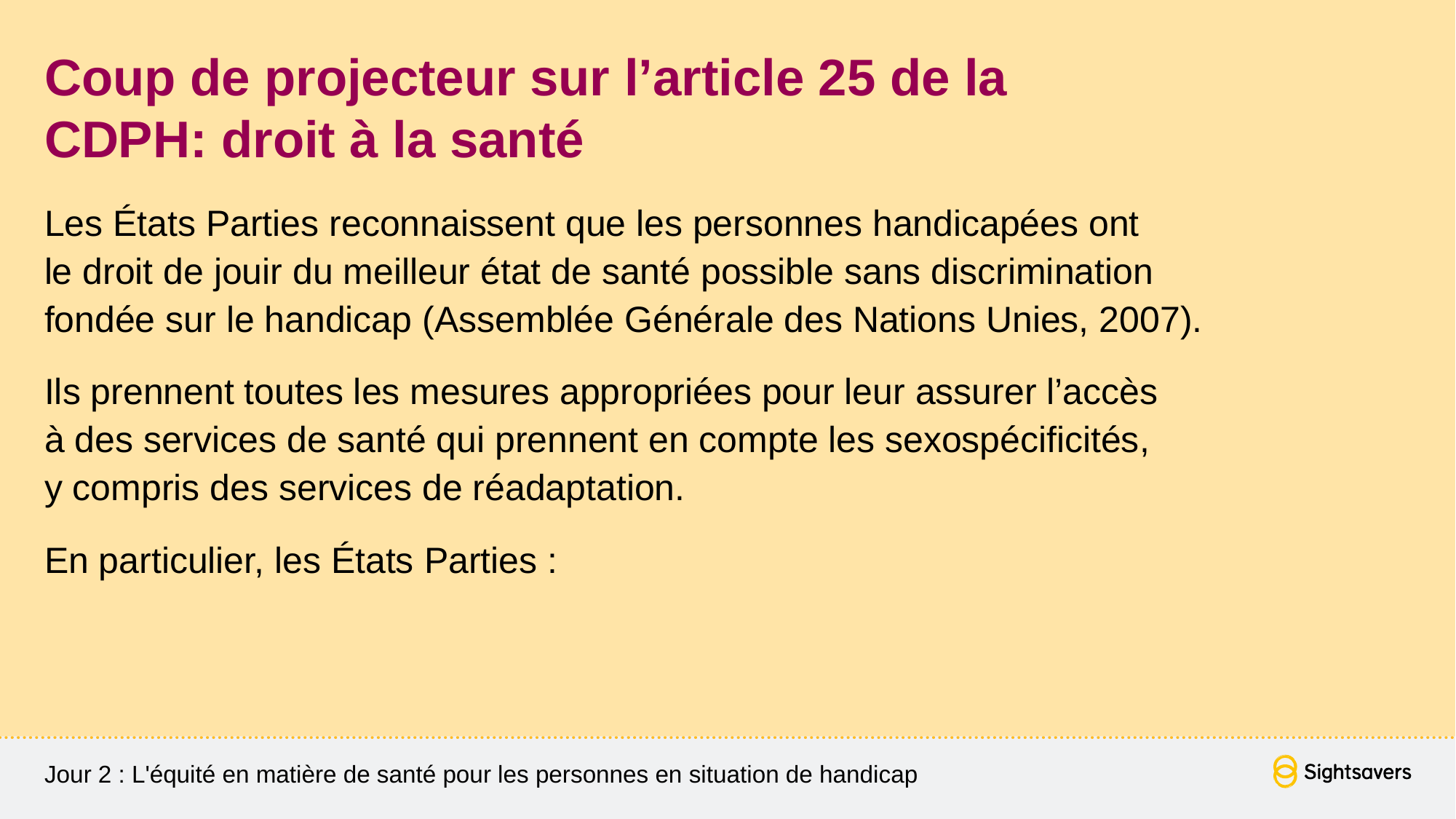

# Coup de projecteur sur l’article 25 de la CDPH: droit à la santé
Les États Parties reconnaissent que les personnes handicapées ont
le droit de jouir du meilleur état de santé possible sans discrimination
fondée sur le handicap (Assemblée Générale des Nations Unies, 2007).
Ils prennent toutes les mesures appropriées pour leur assurer l’accès
à des services de santé qui prennent en compte les sexospécificités,
y compris des services de réadaptation.
En particulier, les États Parties :
Jour 2 : L'équité en matière de santé pour les personnes en situation de handicap